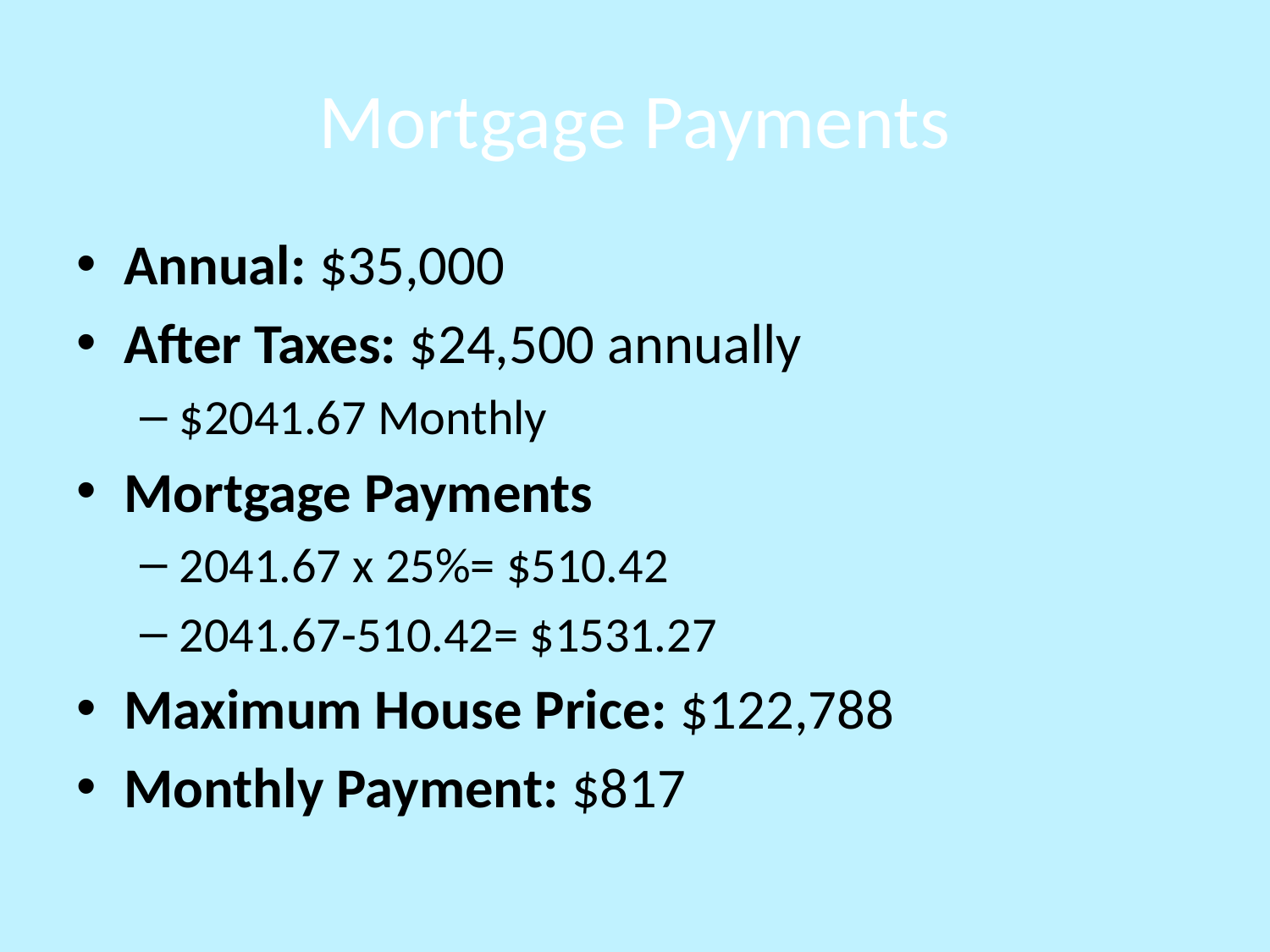

# Mortgage Payments
Annual: $35,000
After Taxes: $24,500 annually
$2041.67 Monthly
Mortgage Payments
2041.67 x 25%= $510.42
2041.67-510.42= $1531.27
Maximum House Price: $122,788
Monthly Payment: $817